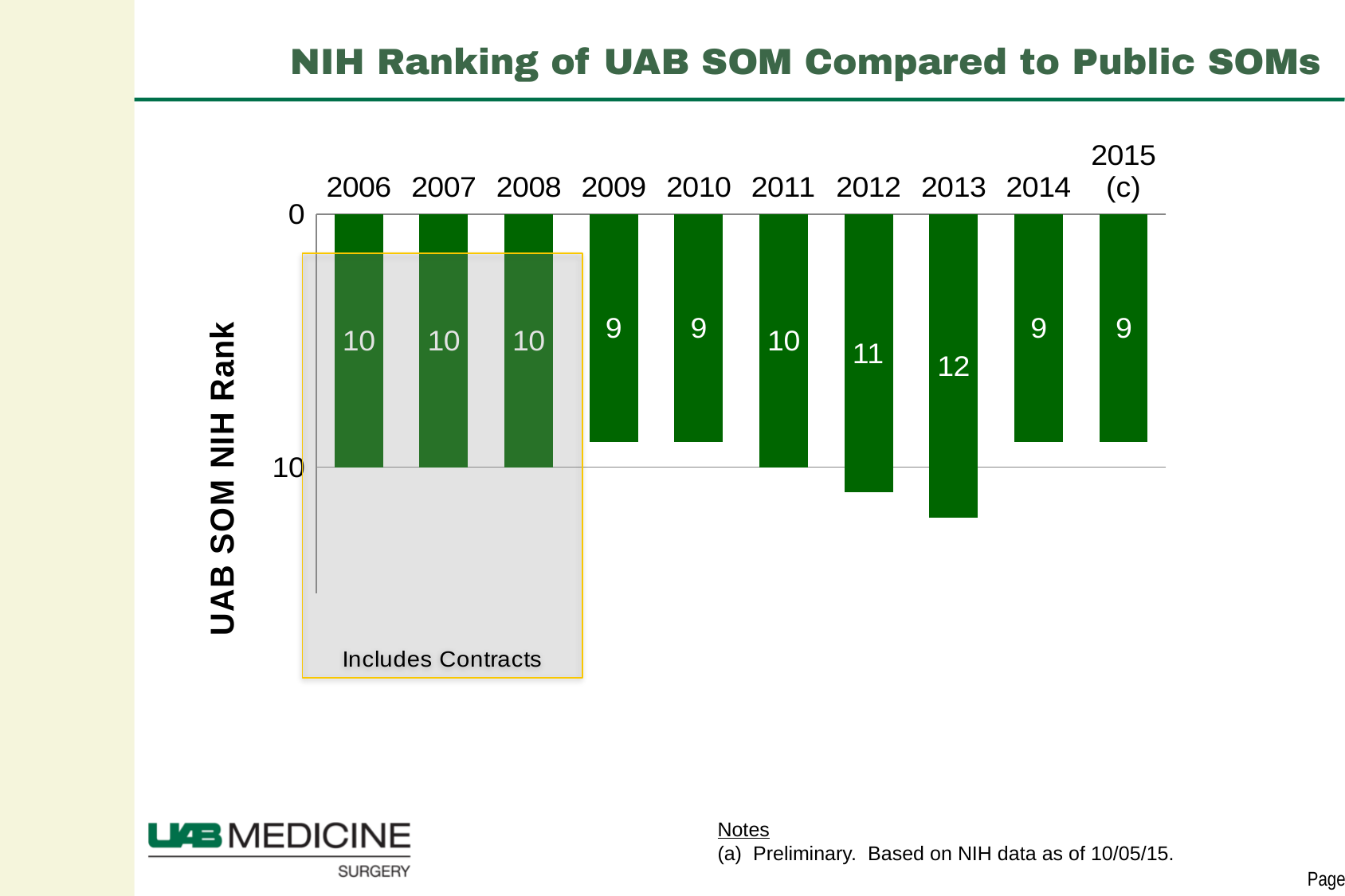

NIH Ranking of UAB SOM Compared to Public SOMs

### Chart

| Category | Ranking |
|---|---|
| 2006 | 10.0 |
| 2007 | 10.0 |
| 2008 | 10.0 |
| 2009 | 9.0 |
| 2010 | 9.0 |
| 2011 | 10.0 |
| 2012 | 11.0 |
| 2013 | 12.0 |
| 2014 | 9.0 |
| 2015 (c) | 9.0 |
Notes
 Preliminary.  Based on NIH data as of 10/05/15.